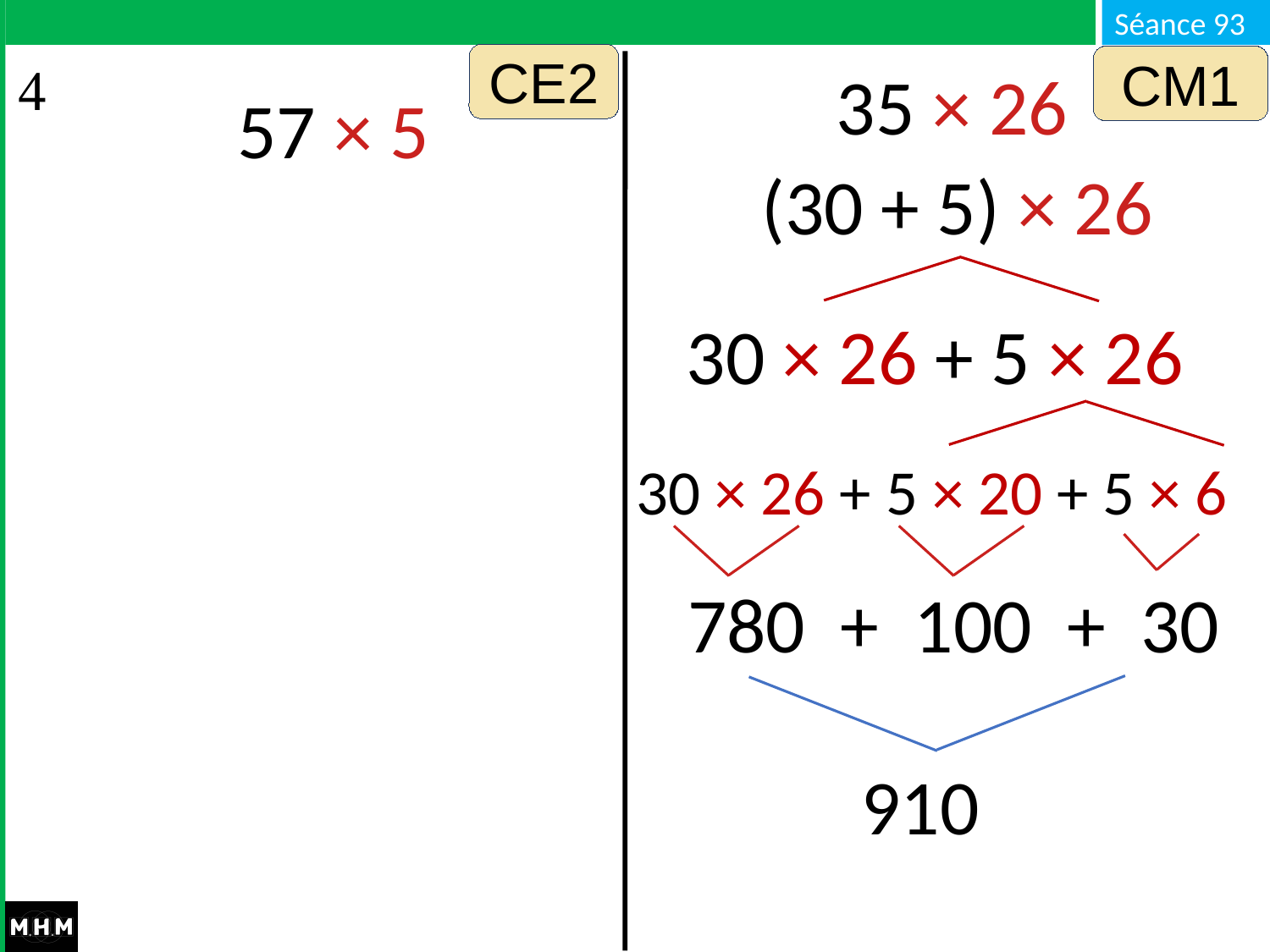

CE2
CM1
CM1
35 × 26

57 × 5
(30 + 5) × 26
30 × 26 + 5 × 26
30 × 26 + 5 × 20 + 5 × 6
780  +  100  +  30
910